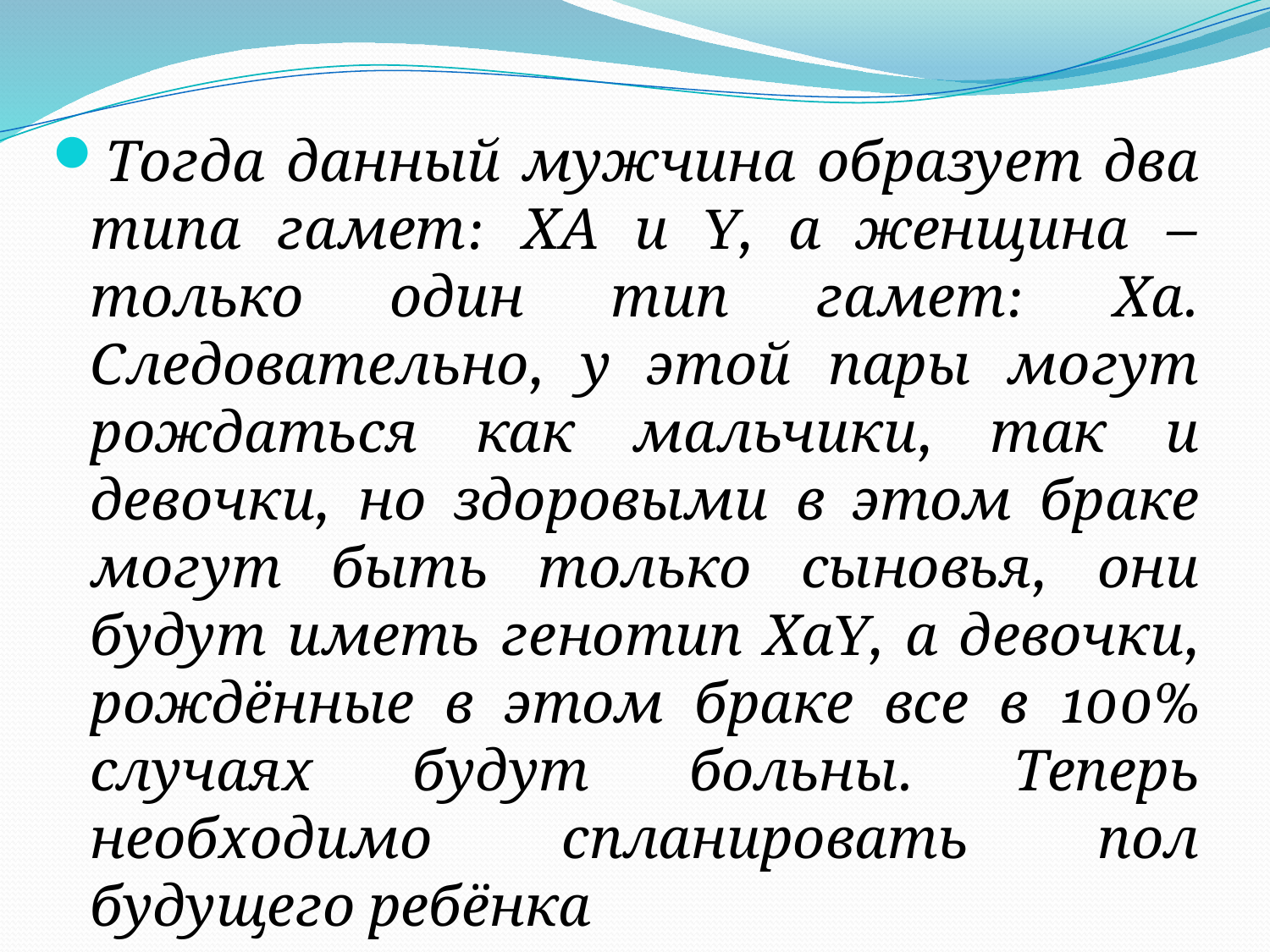

Тогда данный мужчина образует два типа гамет: ХА и Y, а женщина – только один тип гамет: Ха. Следовательно, у этой пары могут рождаться как мальчики, так и девочки, но здоровыми в этом браке могут быть только сыновья, они будут иметь генотип ХаY, а девочки, рождённые в этом браке все в 100% случаях будут больны. Теперь необходимо спланировать пол будущего ребёнка